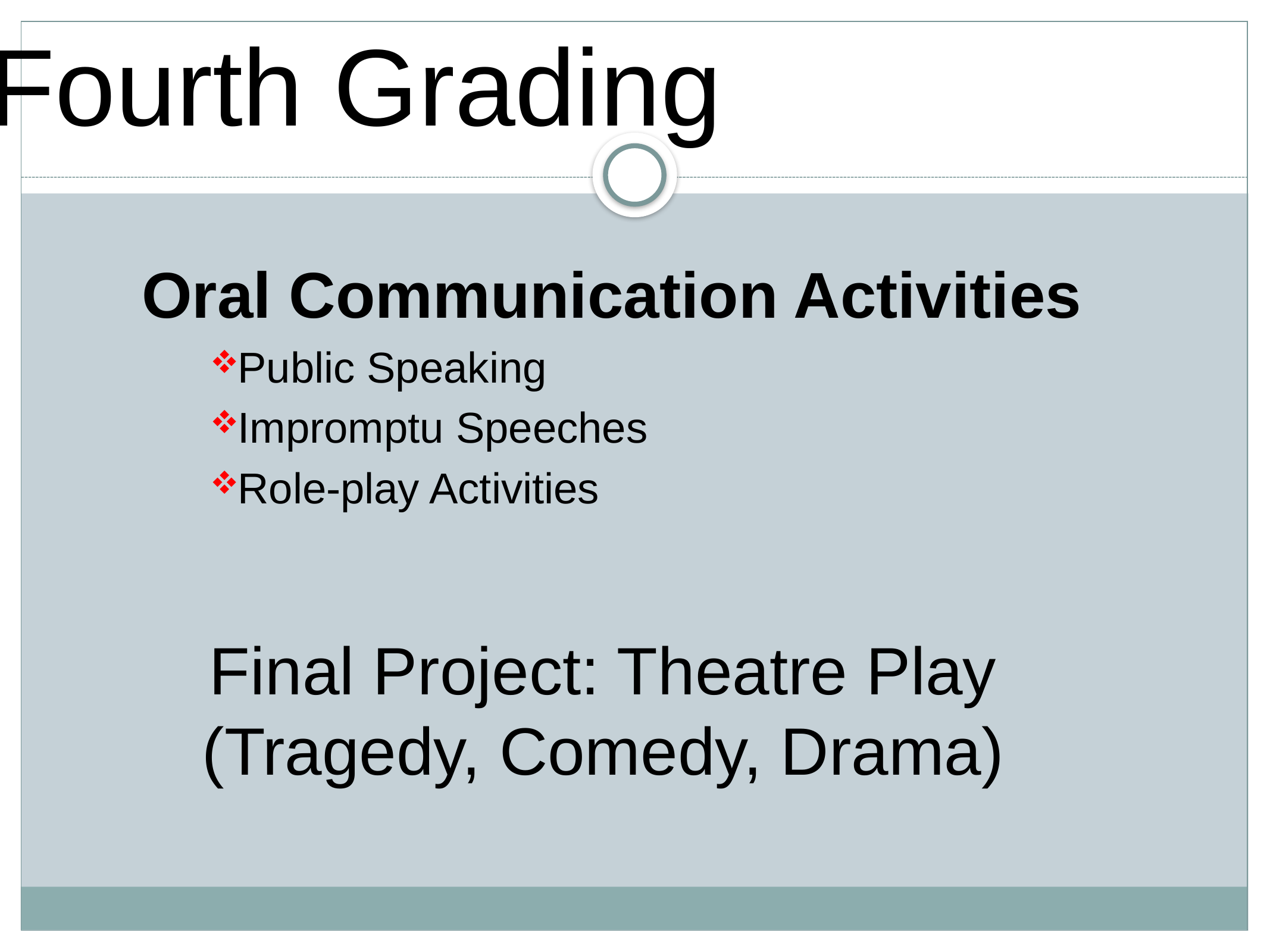

Fourth Grading
Oral Communication Activities
Public Speaking
Impromptu Speeches
Role-play Activities
Final Project: Theatre Play (Tragedy, Comedy, Drama)